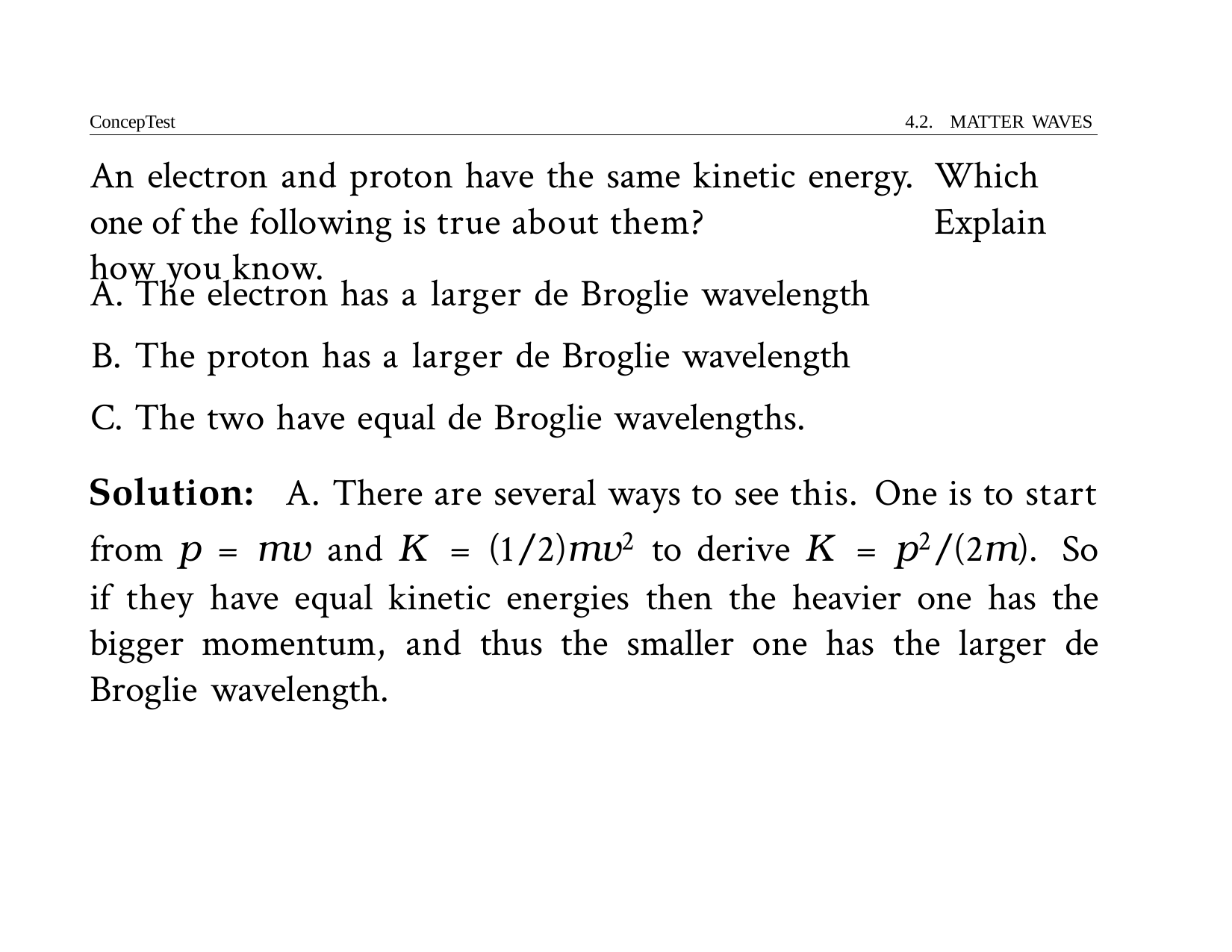

ConcepTest	4.2.  MATTER WAVES

# An electron and proton have the same kinetic energy.	Which one of the following is true about them?	Explain how you know.
The electron has a larger de Broglie wavelength
The proton has a larger de Broglie wavelength
The two have equal de Broglie wavelengths.
Solution:  A. There are several ways to see this. One is to start from p = mv and K = (1/2)mv2 to derive K = p2/(2m).  So if they have equal kinetic energies then the heavier one has the bigger  momentum,  and  thus  the  smaller  one  has the larger de Broglie wavelength.